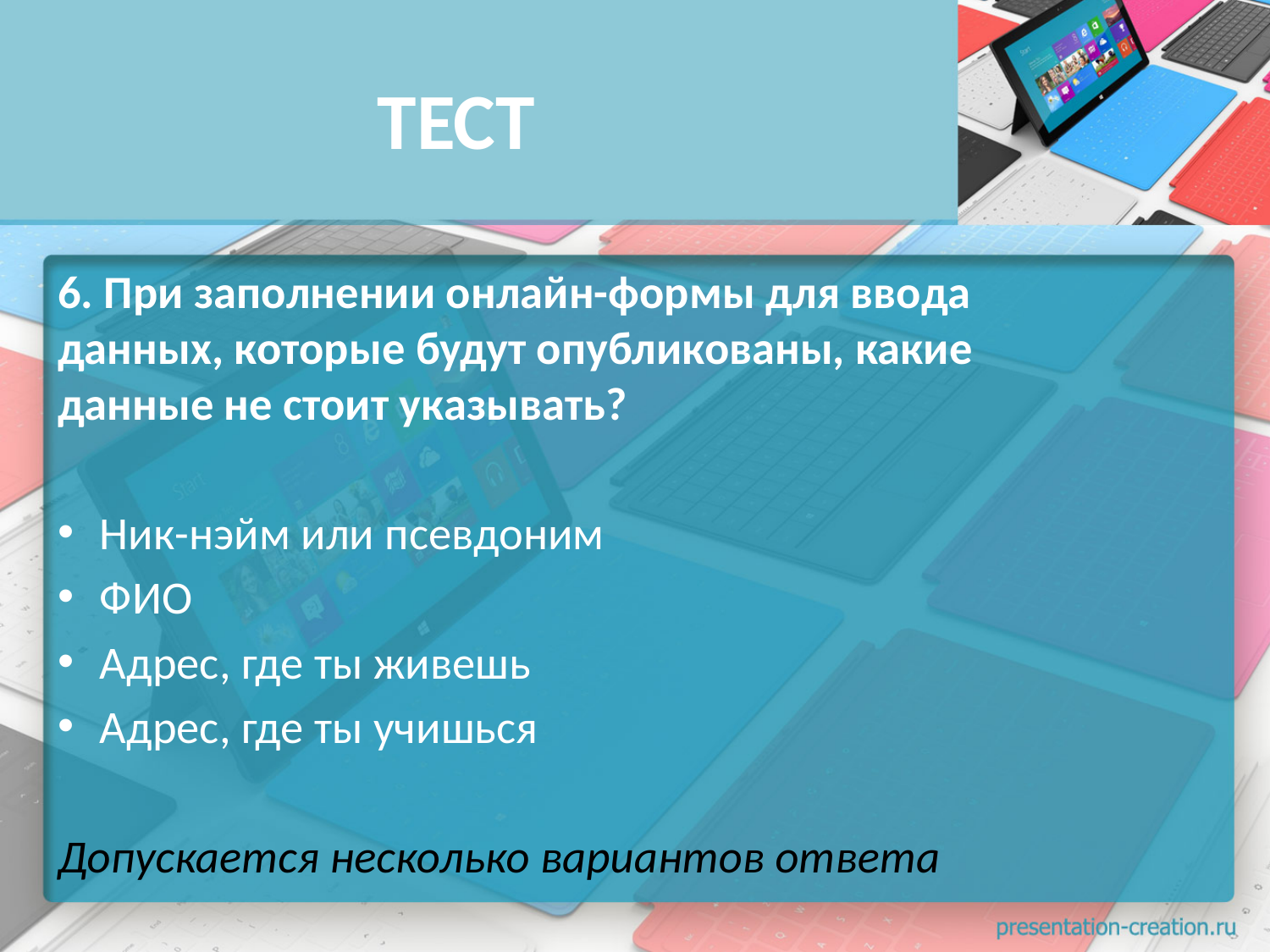

# ТЕСТ
6. При заполнении онлайн-формы для ввода данных, которые будут опубликованы, какие данные не стоит указывать?

Ник-нэйм или псевдоним
ФИО
Адрес, где ты живешь
Адрес, где ты учишься

Допускается несколько вариантов ответа